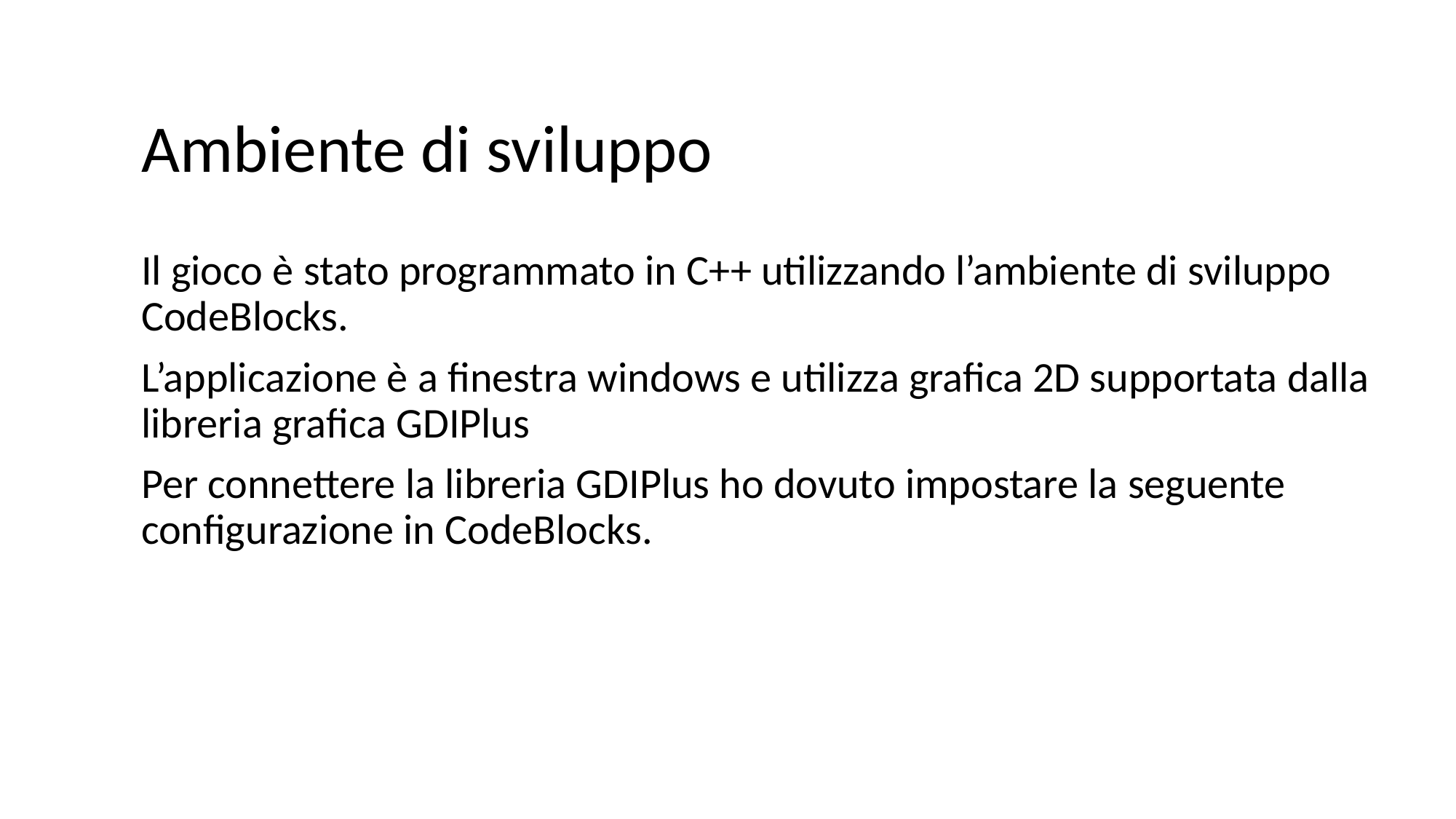

# Ambiente di sviluppo
Il gioco è stato programmato in C++ utilizzando l’ambiente di sviluppo CodeBlocks.
L’applicazione è a finestra windows e utilizza grafica 2D supportata dalla libreria grafica GDIPlus
Per connettere la libreria GDIPlus ho dovuto impostare la seguente configurazione in CodeBlocks.